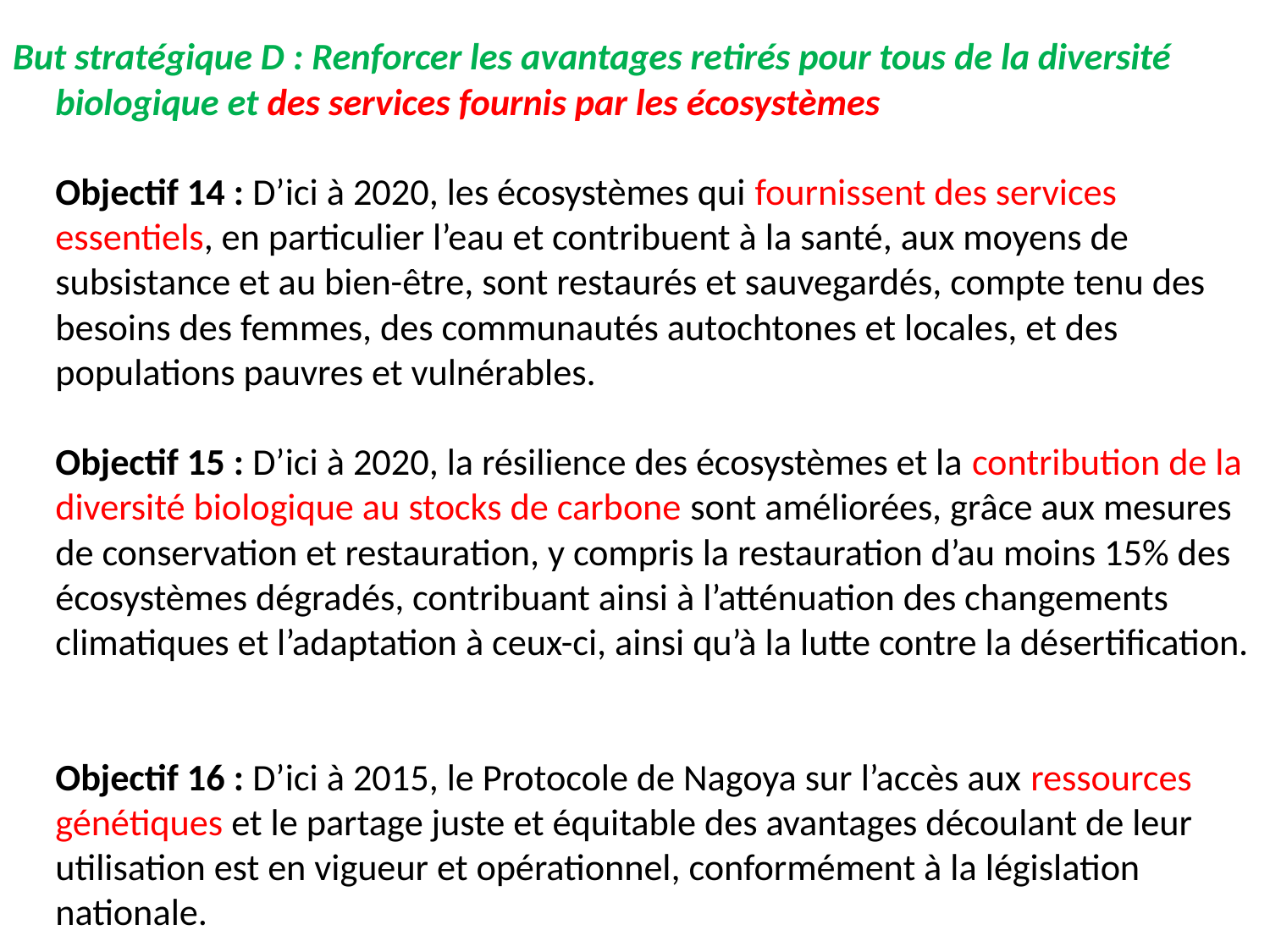

But stratégique D : Renforcer les avantages retirés pour tous de la diversité biologique et des services fournis par les écosystèmes
Objectif 14 : D’ici à 2020, les écosystèmes qui fournissent des services essentiels, en particulier l’eau et contribuent à la santé, aux moyens de subsistance et au bien-être, sont restaurés et sauvegardés, compte tenu des besoins des femmes, des communautés autochtones et locales, et des populations pauvres et vulnérables.
Objectif 15 : D’ici à 2020, la résilience des écosystèmes et la contribution de la diversité biologique au stocks de carbone sont améliorées, grâce aux mesures de conservation et restauration, y compris la restauration d’au moins 15% des écosystèmes dégradés, contribuant ainsi à l’atténuation des changements climatiques et l’adaptation à ceux-ci, ainsi qu’à la lutte contre la désertification.
Objectif 16 : D’ici à 2015, le Protocole de Nagoya sur l’accès aux ressources génétiques et le partage juste et équitable des avantages découlant de leur utilisation est en vigueur et opérationnel, conformément à la législation nationale.